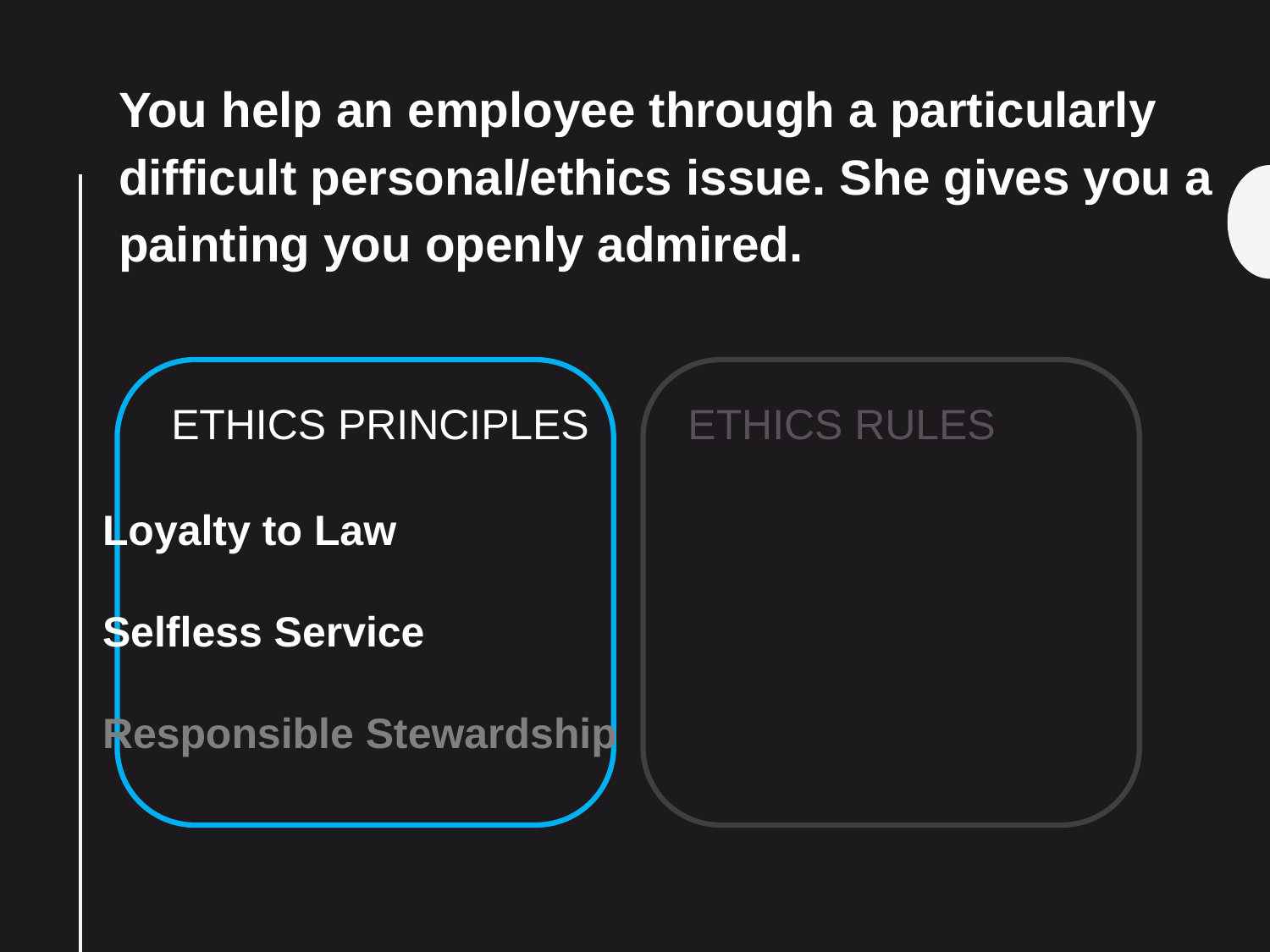

You help an employee through a particularly difficult personal/ethics issue. She gives you a painting you openly admired.

ETHICS RULES
ETHICS PRINCIPLES
Loyalty to Law

Selfless Service

Responsible Stewardship